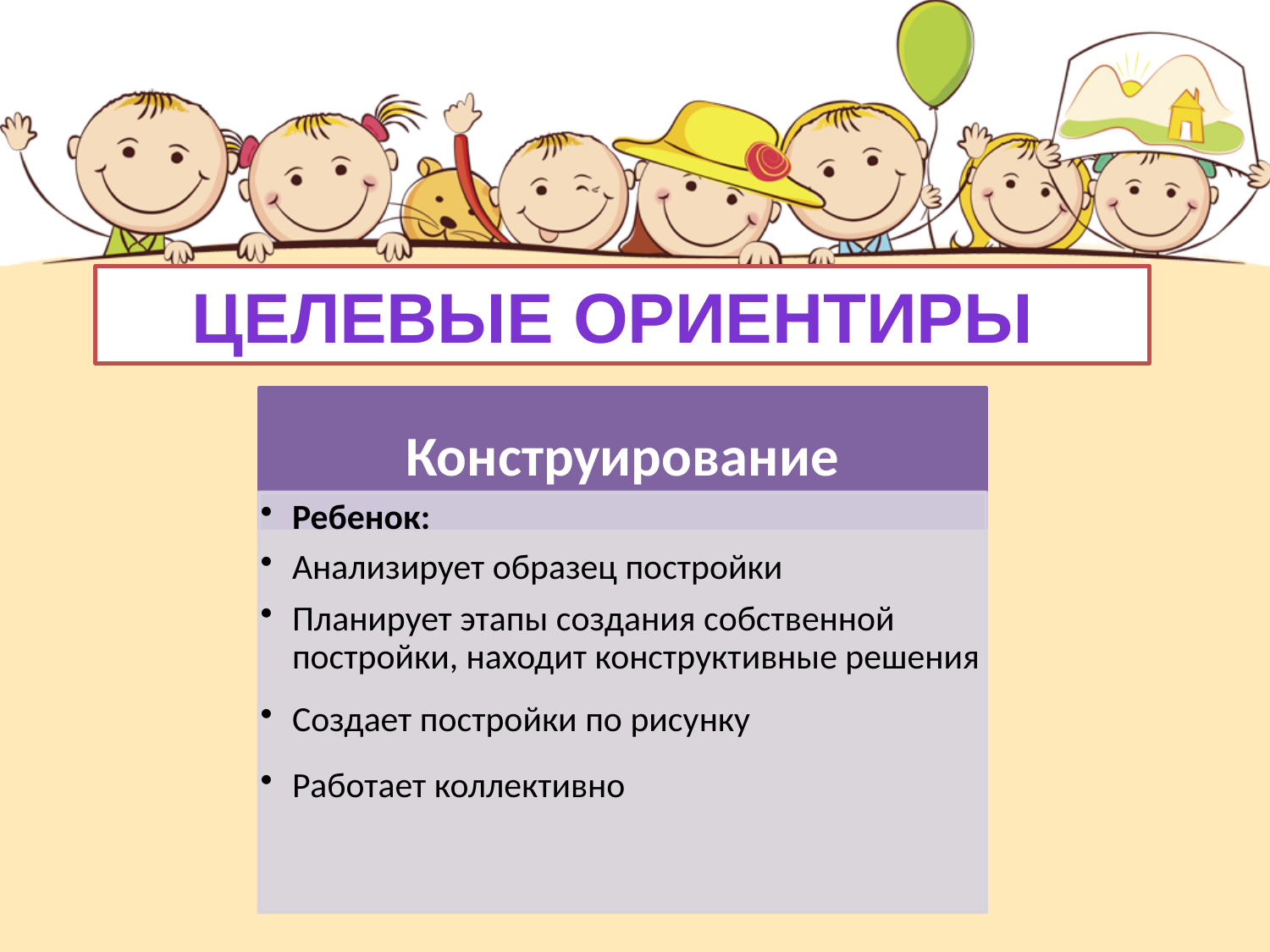

Целевые ориентиры
Конструирование

Ребенок:

Анализирует образец постройки

Планирует этапы создания собственной постройки, находит конструктивные решения

Создает постройки по рисунку

Работает коллективно